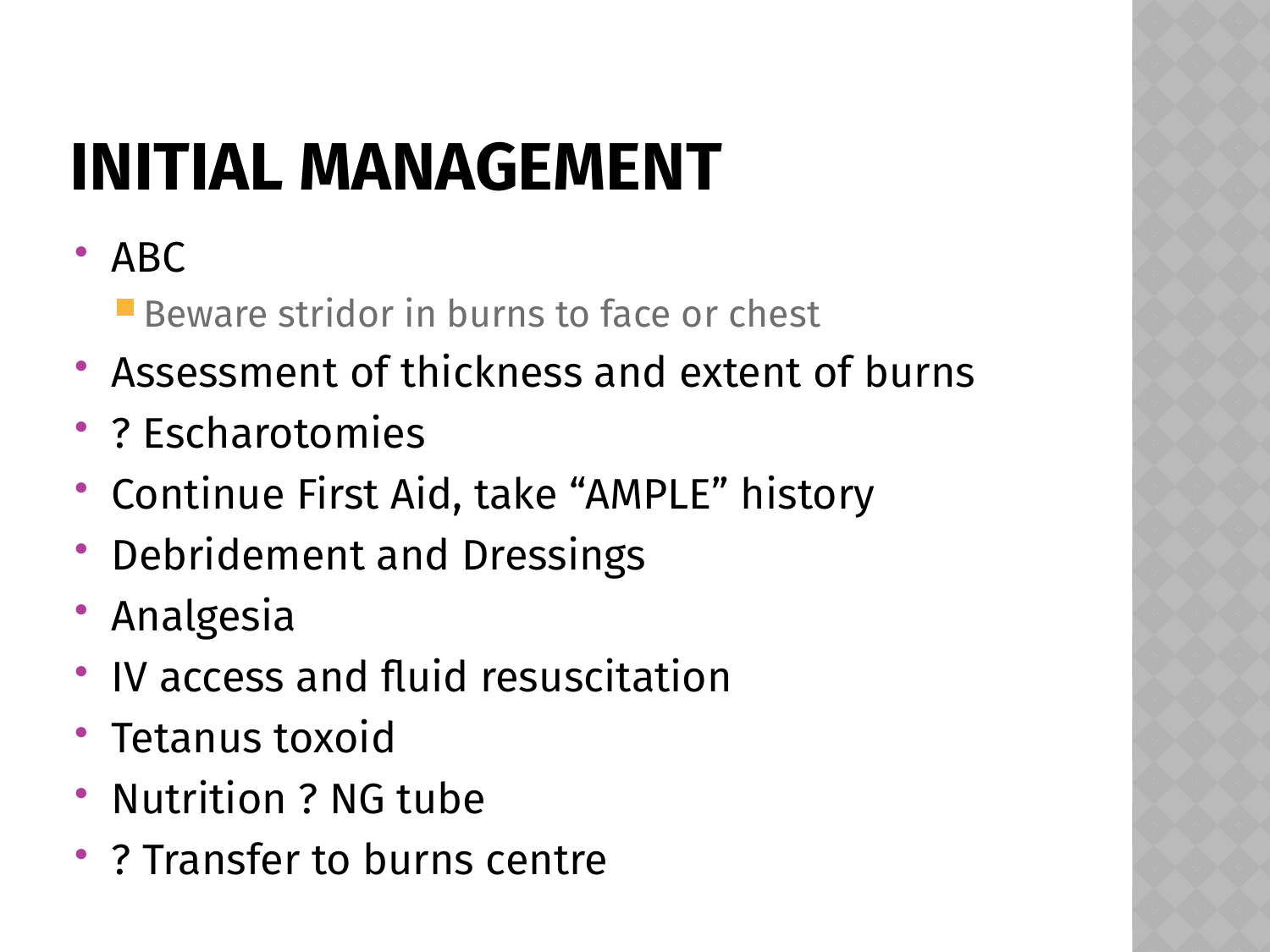

# Initial Management
ABC
Beware stridor in burns to face or chest
Assessment of thickness and extent of burns
? Escharotomies
Continue First Aid, take “AMPLE” history
Debridement and Dressings
Analgesia
IV access and fluid resuscitation
Tetanus toxoid
Nutrition ? NG tube
? Transfer to burns centre